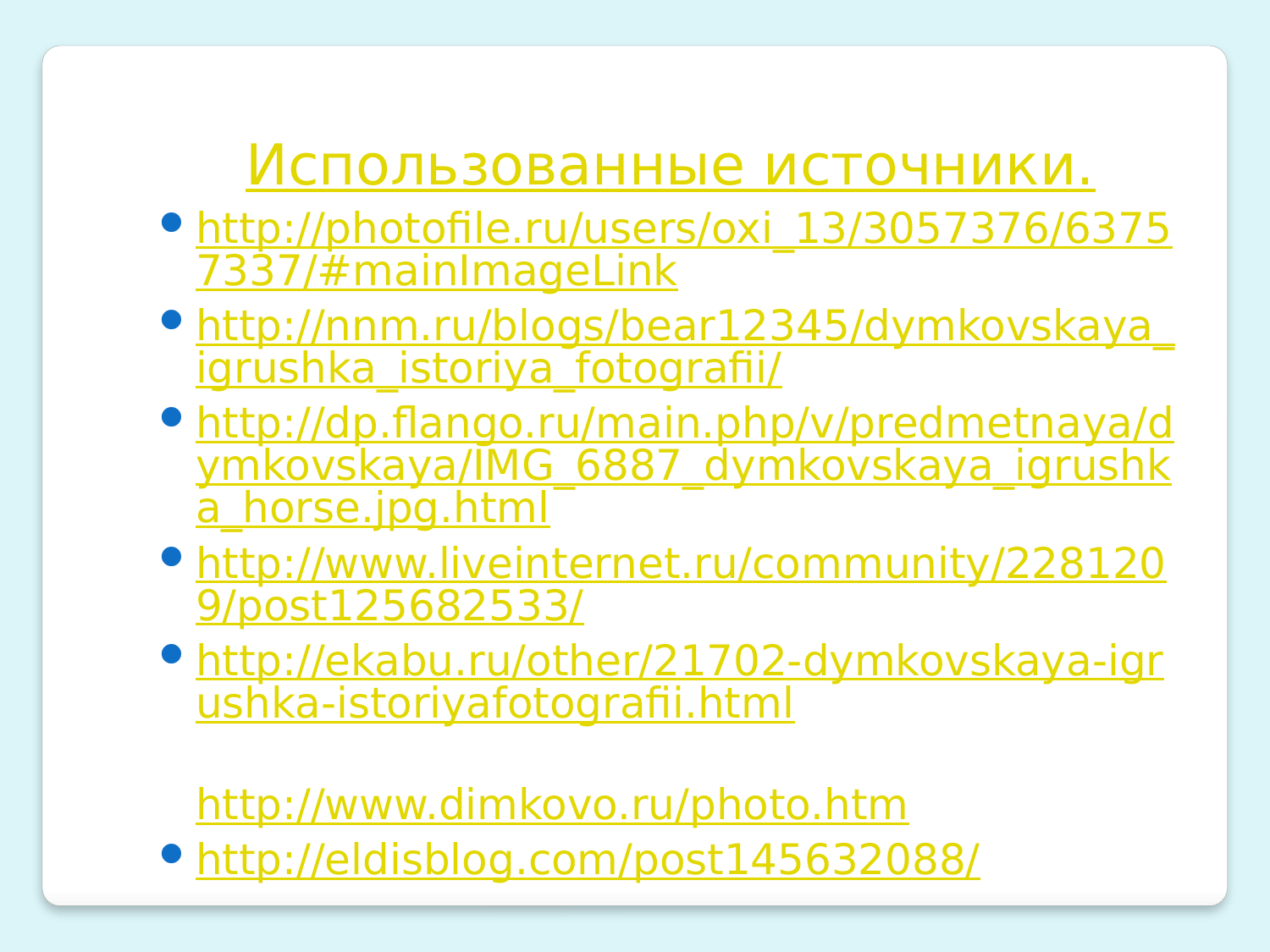

Использованные источники.
http://photofile.ru/users/oxi_13/3057376/63757337/#mainImageLink
http://nnm.ru/blogs/bear12345/dymkovskaya_igrushka_istoriya_fotografii/
http://dp.flango.ru/main.php/v/predmetnaya/dymkovskaya/IMG_6887_dymkovskaya_igrushka_horse.jpg.html
http://www.liveinternet.ru/community/2281209/post125682533/
http://ekabu.ru/other/21702-dymkovskaya-igrushka-istoriyafotografii.html
http://www.dimkovo.ru/photo.htm
http://eldisblog.com/post145632088/